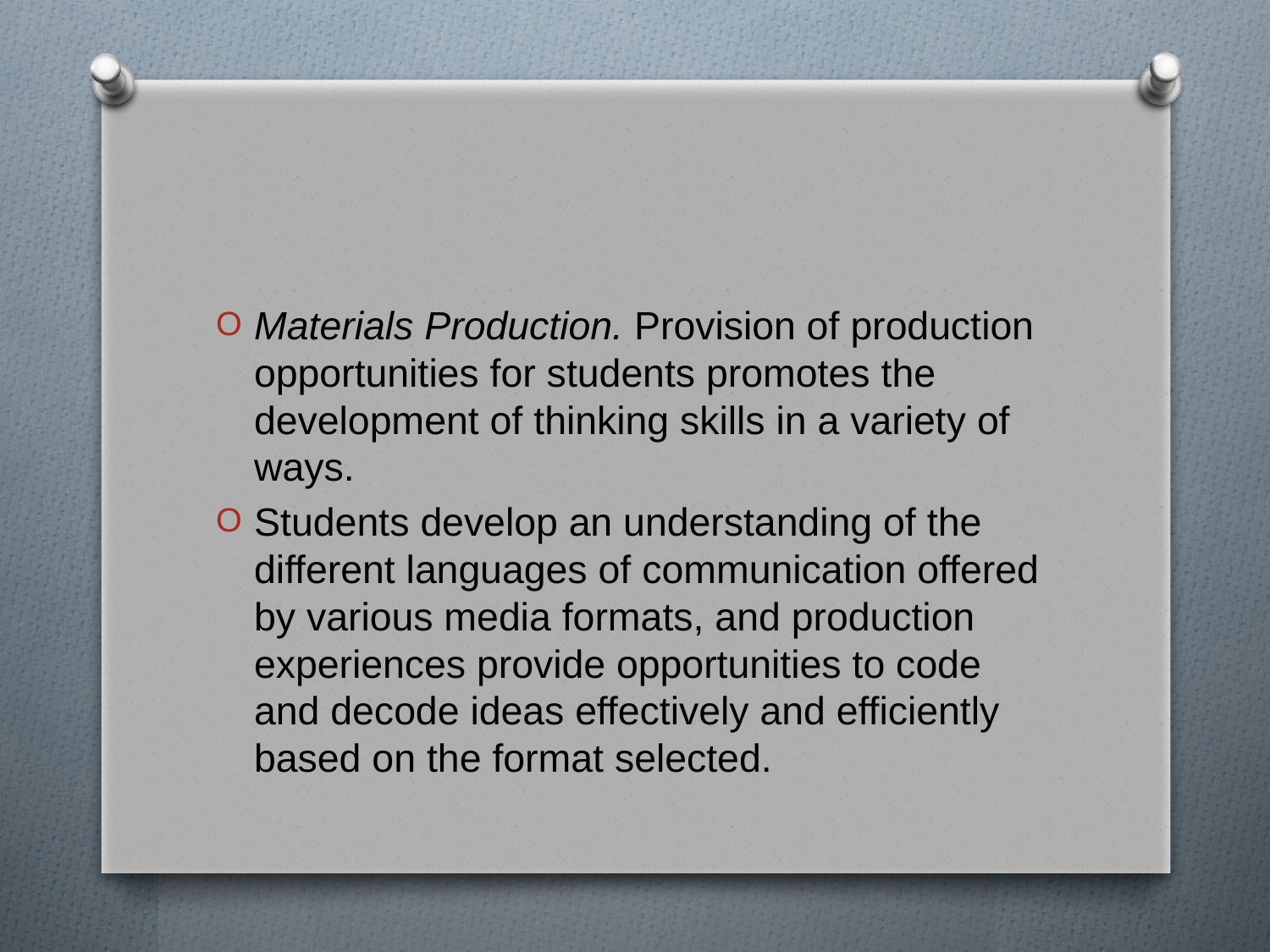

#
Materials Production. Provision of production opportunities for students promotes the development of thinking skills in a variety of ways.
Students develop an understanding of the different languages of communication offered by various media formats, and production experiences provide opportunities to code and decode ideas effectively and efficiently based on the format selected.